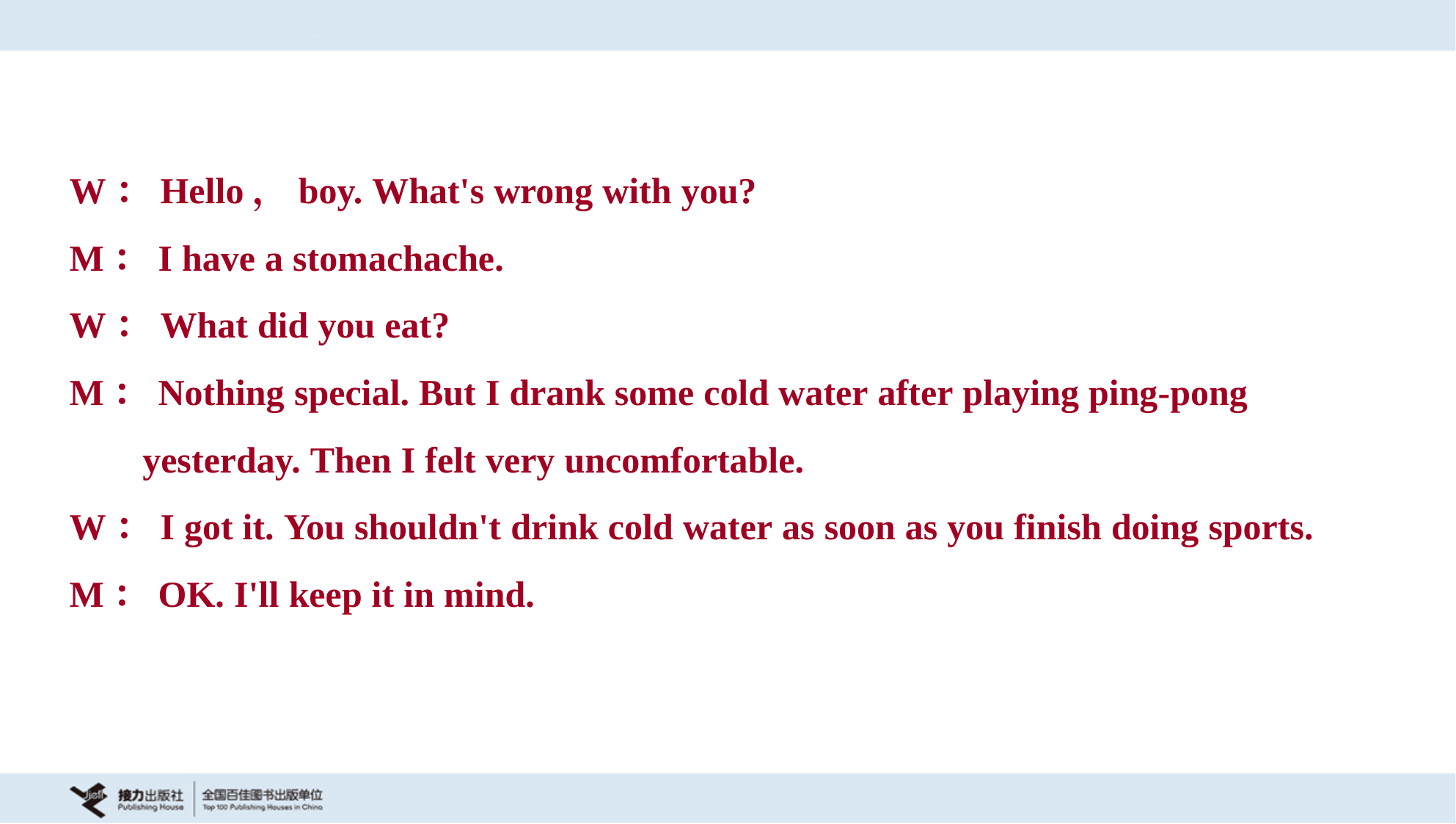

W：Hello，boy. What's wrong with you?
M：I have a stomachache.
W：What did you eat?
M：Nothing special. But I drank some cold water after playing ping-pong
        yesterday. Then I felt very uncomfortable.
W：I got it. You shouldn't drink cold water as soon as you finish doing sports.
M：OK. I'll keep it in mind.